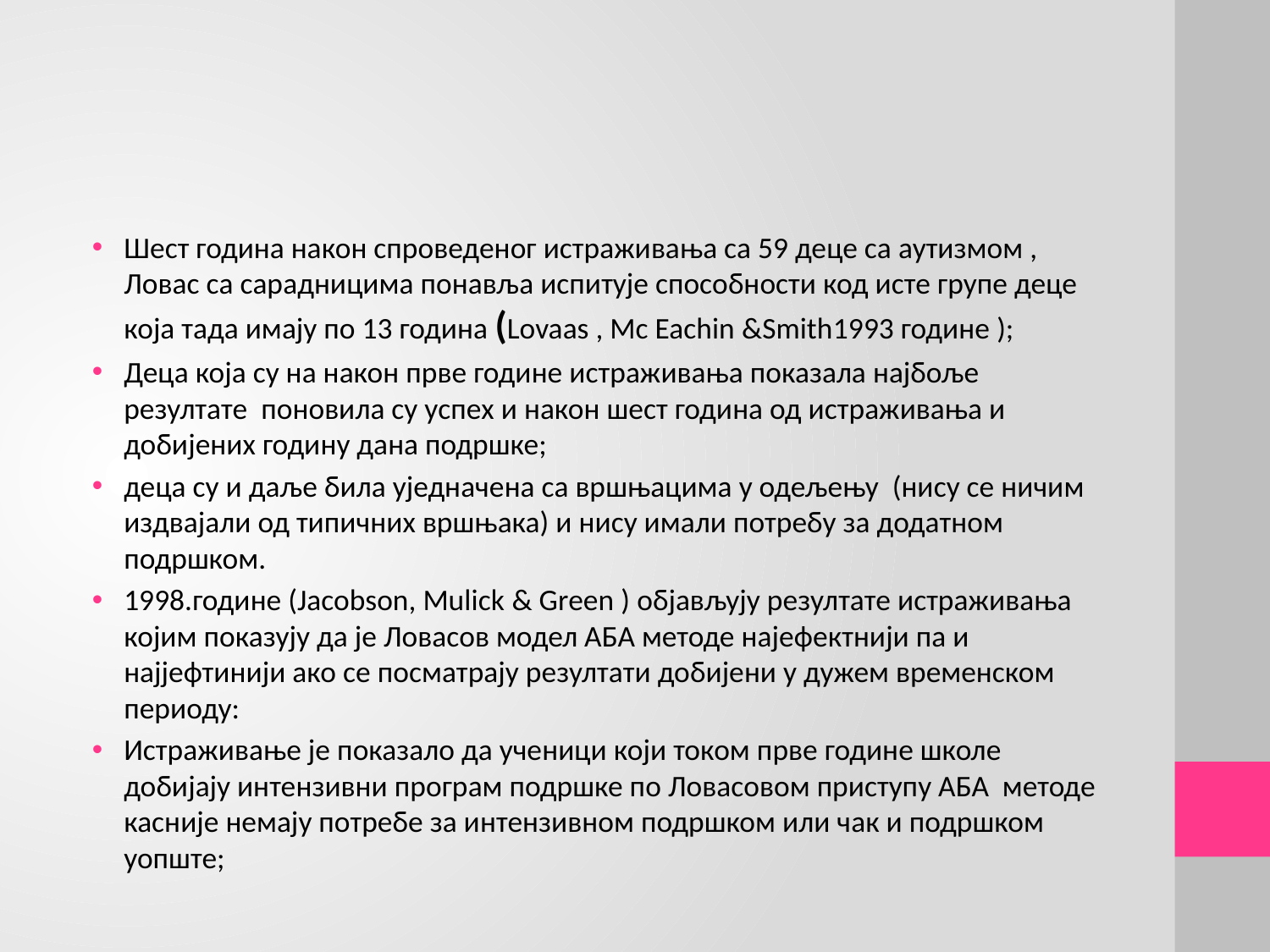

#
Шест година након спроведеног истраживања са 59 деце са аутизмом , Ловас са сарадницима понавља испитује способности код исте групе деце која тада имају по 13 година (Lovaas , Mc Eachin &Smith1993 године );
Деца која су на након прве године истраживања показала најбоље резултате  поновила су успех и након шест година од истраживања и добијених годину дана подршке;
деца су и даље била уједначена са вршњацима у одељењу  (нису се ничим издвајали од типичних вршњака) и нису имали потребу за додатном подршком.
1998.године (Jacobson, Mulick & Green ) објављују резултате истраживања којим показују да је Ловасов модел АБА методе најефектнији па и најјефтинији ако се посматрају резултати добијени у дужем временском периоду:
Истраживање је показало да ученици који током прве године школе добијају интензивни програм подршке по Ловасовом приступу АБА  методе касније немају потребе за интензивном подршком или чак и подршком уопште;